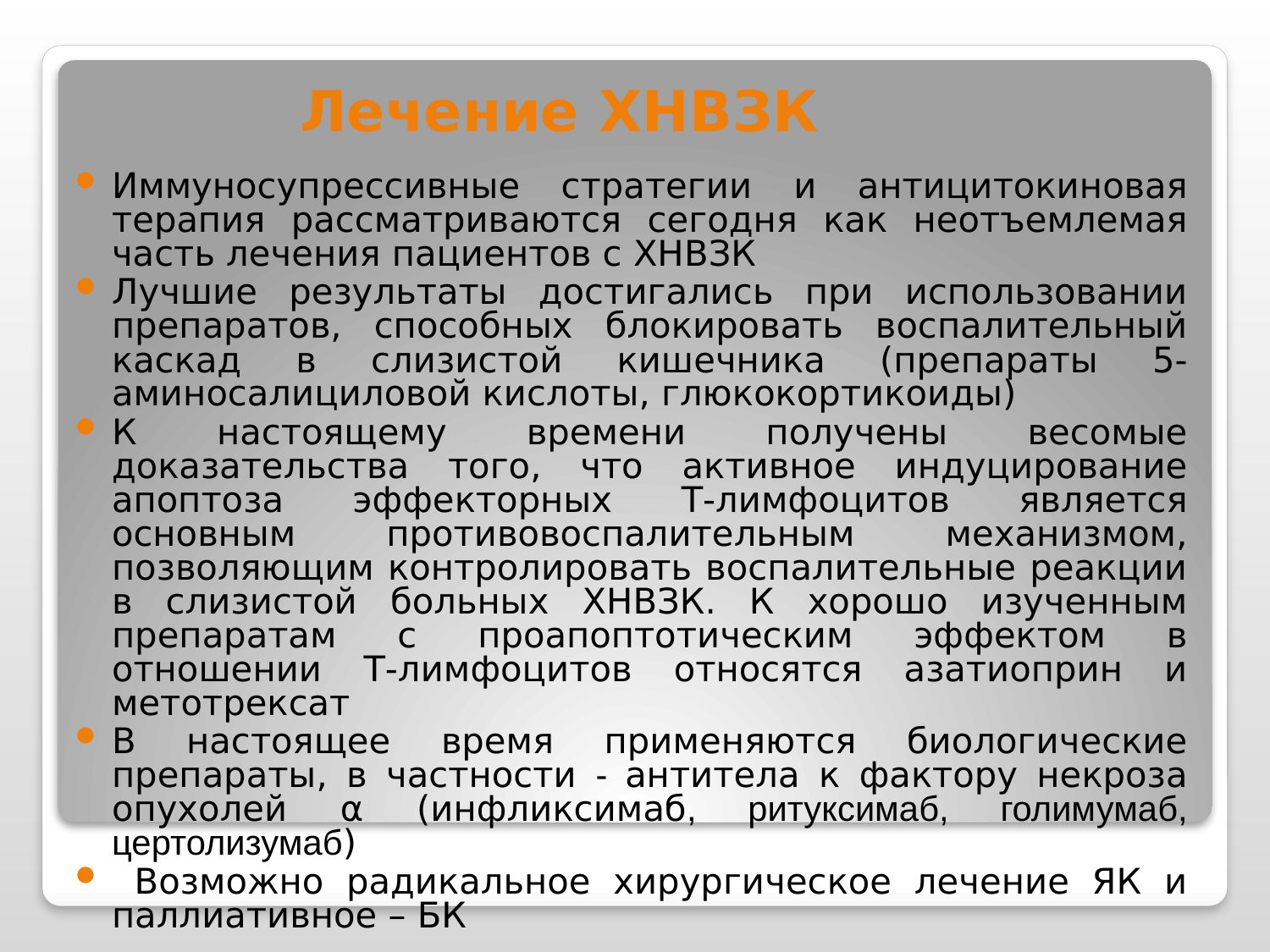

# Лечение ХНВЗК
Иммуносупрессивные стратегии и антицитокиновая терапия рассматриваются сегодня как неотъемлемая часть лечения пациентов с ХНВЗК
Лучшие результаты достигались при использовании препаратов, способных блокировать воспалительный каскад в слизистой кишечника (препараты 5-аминосалициловой кислоты, глюкокортикоиды)
К настоящему времени получены весомые доказательства того, что активное индуцирование апоптоза эффекторных Т-лимфоцитов является основным противовоспалительным механизмом, позволяющим контролировать воспалительные реакции в слизистой больных ХНВЗК. К хорошо изученным препаратам с проапоптотическим эффектом в отношении Т-лимфоцитов относятся азатиоприн и метотрексат
В настоящее время применяются биологические препараты, в частности - антитела к фактору некроза опухолей α (инфликсимаб, ритуксимаб, голимумаб, цертолизумаб)
 Возможно радикальное хирургическое лечение ЯК и паллиативное – БК